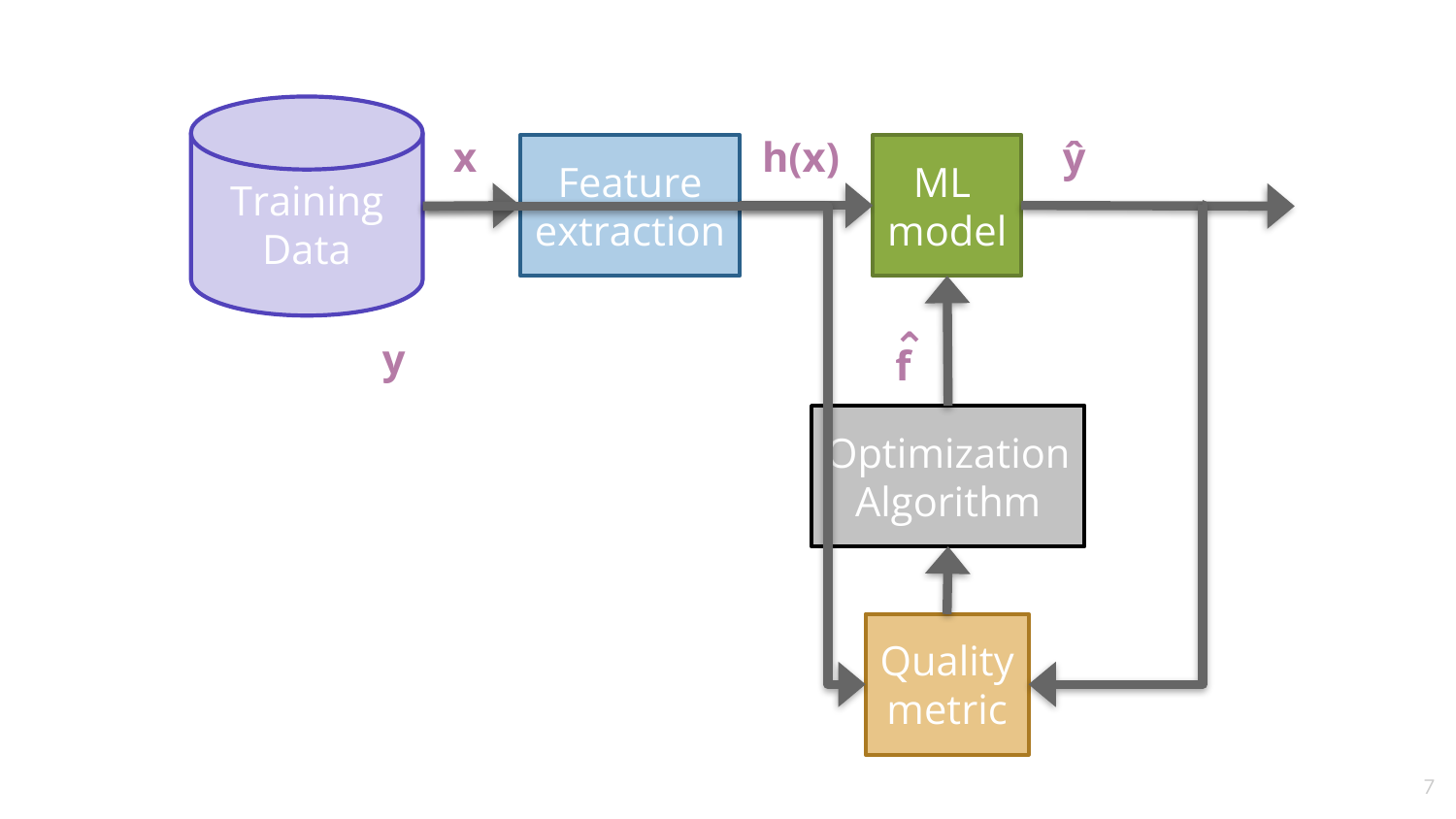

Training
Data
x
h(x)
ŷ
Feature
extraction
ML
model
⌃
f
y
Optimization
Algorithm
Quality
metric
7